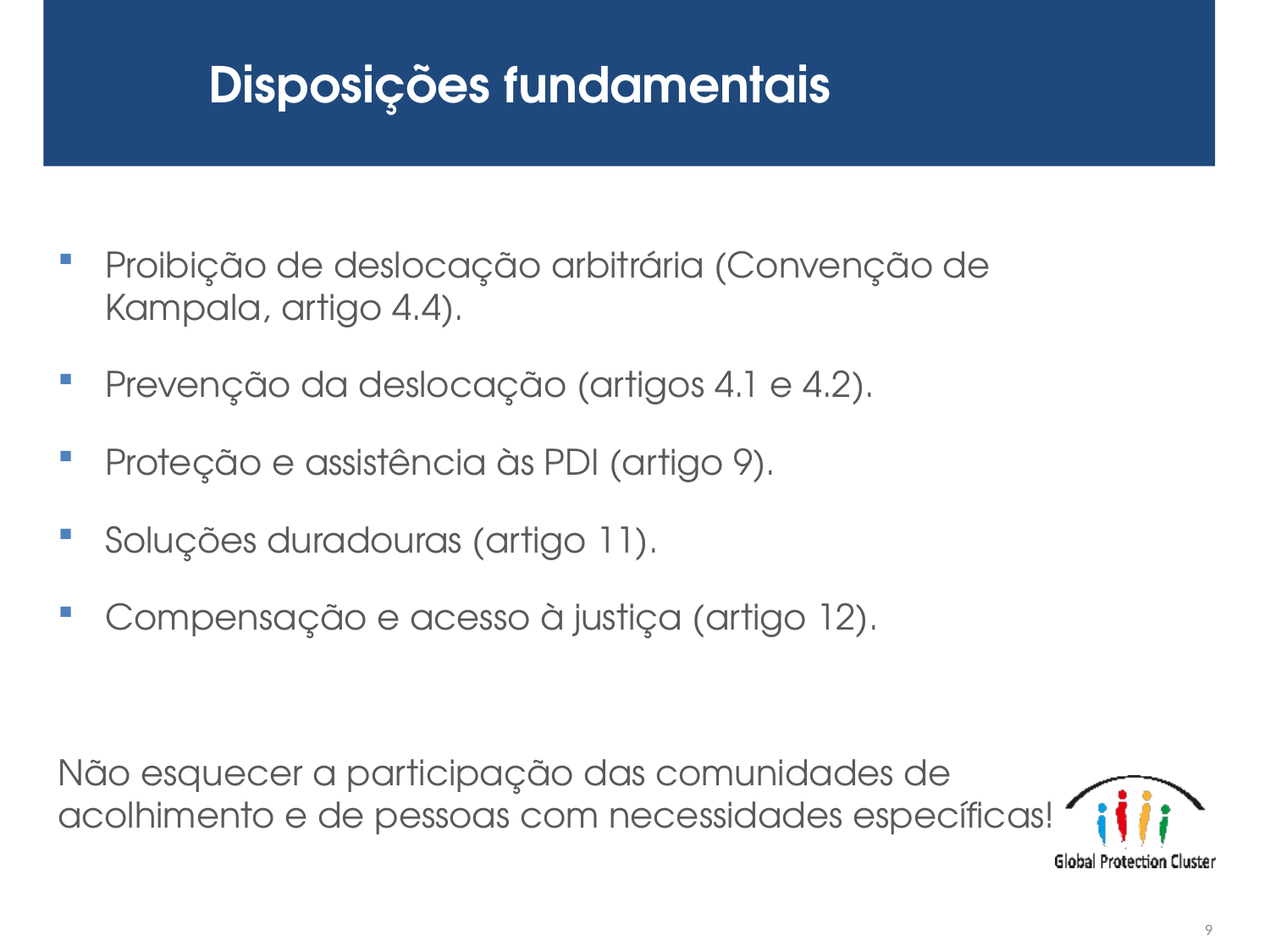

# Disposições fundamentais
Proibição de deslocação arbitrária (Convenção de Kampala, artigo 4.4).
Prevenção da deslocação (artigos 4.1 e 4.2).
Proteção e assistência às PDI (artigo 9).
Soluções duradouras (artigo 11).
Compensação e acesso à justiça (artigo 12).

Não esquecer a participação das comunidades de acolhimento e de pessoas com necessidades específicas!